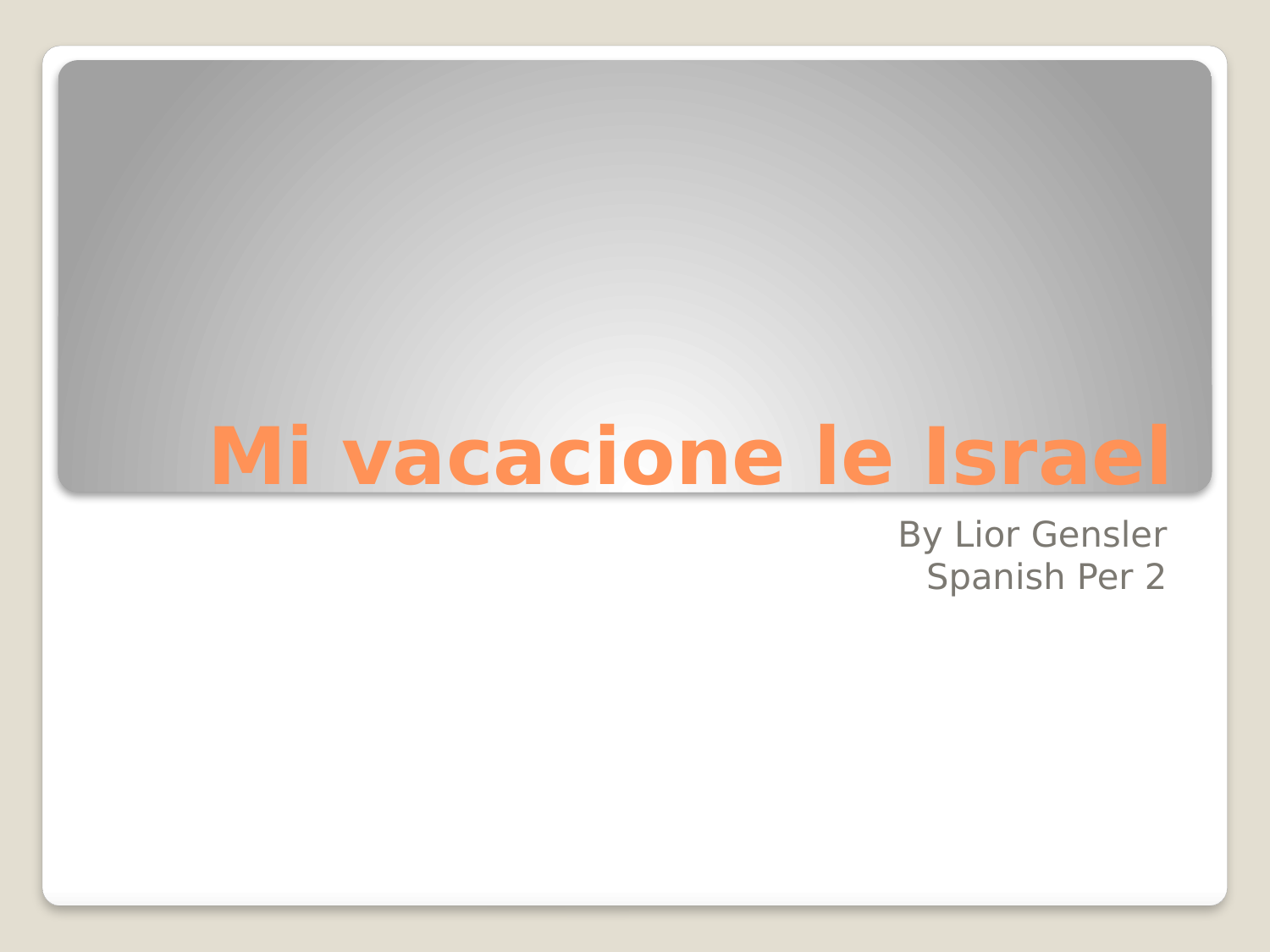

# Mi vacacione le Israel
By Lior Gensler
Spanish Per 2